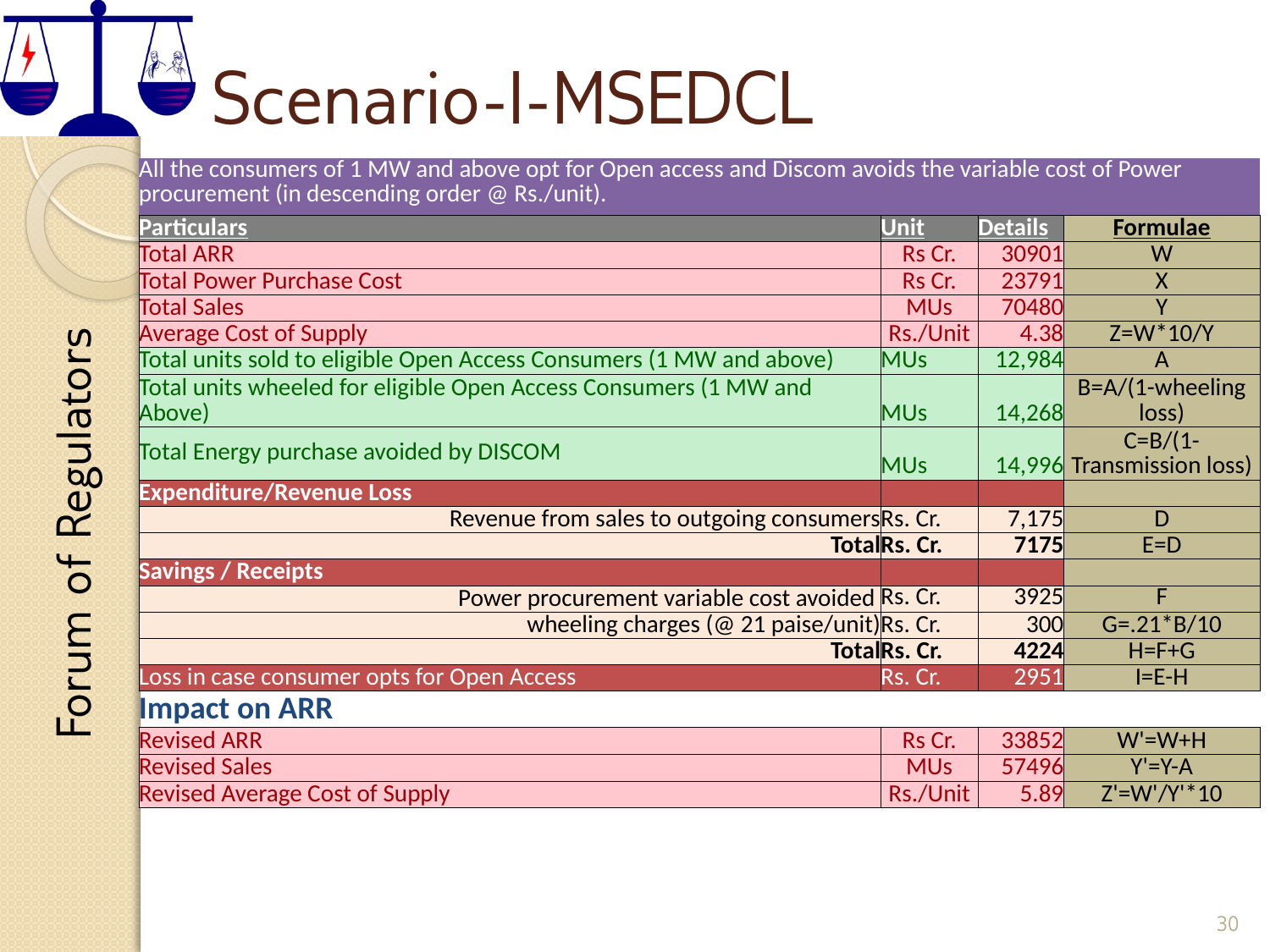

# Scenario-I-MSEDCL
| All the consumers of 1 MW and above opt for Open access and Discom avoids the variable cost of Power procurement (in descending order @ Rs./unit). |  |  |  |
| --- | --- | --- | --- |
| Particulars | Unit | Details | Formulae |
| Total ARR | Rs Cr. | 30901 | W |
| Total Power Purchase Cost | Rs Cr. | 23791 | X |
| Total Sales | MUs | 70480 | Y |
| Average Cost of Supply | Rs./Unit | 4.38 | Z=W\*10/Y |
| Total units sold to eligible Open Access Consumers (1 MW and above) | MUs | 12,984 | A |
| Total units wheeled for eligible Open Access Consumers (1 MW and Above) | MUs | 14,268 | B=A/(1-wheeling loss) |
| Total Energy purchase avoided by DISCOM | MUs | 14,996 | C=B/(1-Transmission loss) |
| Expenditure/Revenue Loss |  |  |  |
| Revenue from sales to outgoing consumers | Rs. Cr. | 7,175 | D |
| Total | Rs. Cr. | 7175 | E=D |
| Savings / Receipts |  |  |  |
| Power procurement variable cost avoided | Rs. Cr. | 3925 | F |
| wheeling charges (@ 21 paise/unit) | Rs. Cr. | 300 | G=.21\*B/10 |
| Total | Rs. Cr. | 4224 | H=F+G |
| Loss in case consumer opts for Open Access | Rs. Cr. | 2951 | I=E-H |
| Impact on ARR |  |  |  |
| Revised ARR | Rs Cr. | 33852 | W'=W+H |
| Revised Sales | MUs | 57496 | Y'=Y-A |
| Revised Average Cost of Supply | Rs./Unit | 5.89 | Z'=W'/Y'\*10 |
30